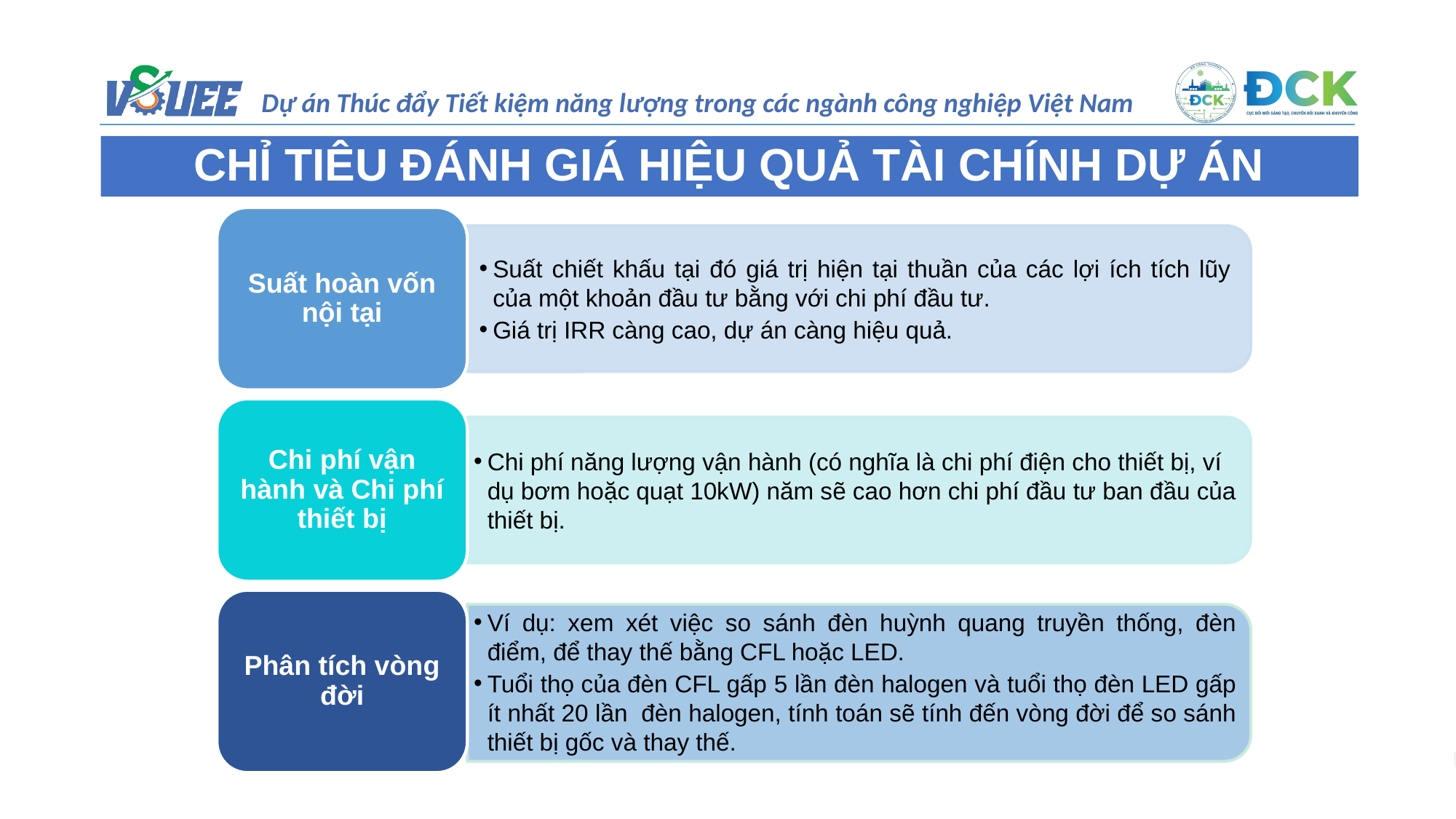

CHỈ TIÊU ĐÁNH GIÁ HIỆU QUẢ TÀI CHÍNH DỰ ÁN

Suất hoàn vốn nội tại
Suất chiết khấu tại đó giá trị hiện tại thuần của các lợi ích tích lũy của một khoản đầu tư bằng với chi phí đầu tư.
Giá trị IRR càng cao, dự án càng hiệu quả.

Chi phí vận hành và Chi phí thiết bị
Chi phí năng lượng vận hành (có nghĩa là chi phí điện cho thiết bị, ví dụ bơm hoặc quạt 10kW) năm sẽ cao hơn chi phí đầu tư ban đầu của thiết bị.

Phân tích vòng đời
Ví dụ: xem xét việc so sánh đèn huỳnh quang truyền thống, đèn điểm, để thay thế bằng CFL hoặc LED.
Tuổi thọ của đèn CFL gấp 5 lần đèn halogen và tuổi thọ đèn LED gấp ít nhất 20 lần  đèn halogen, tính toán sẽ tính đến vòng đời để so sánh thiết bị gốc và thay thế.